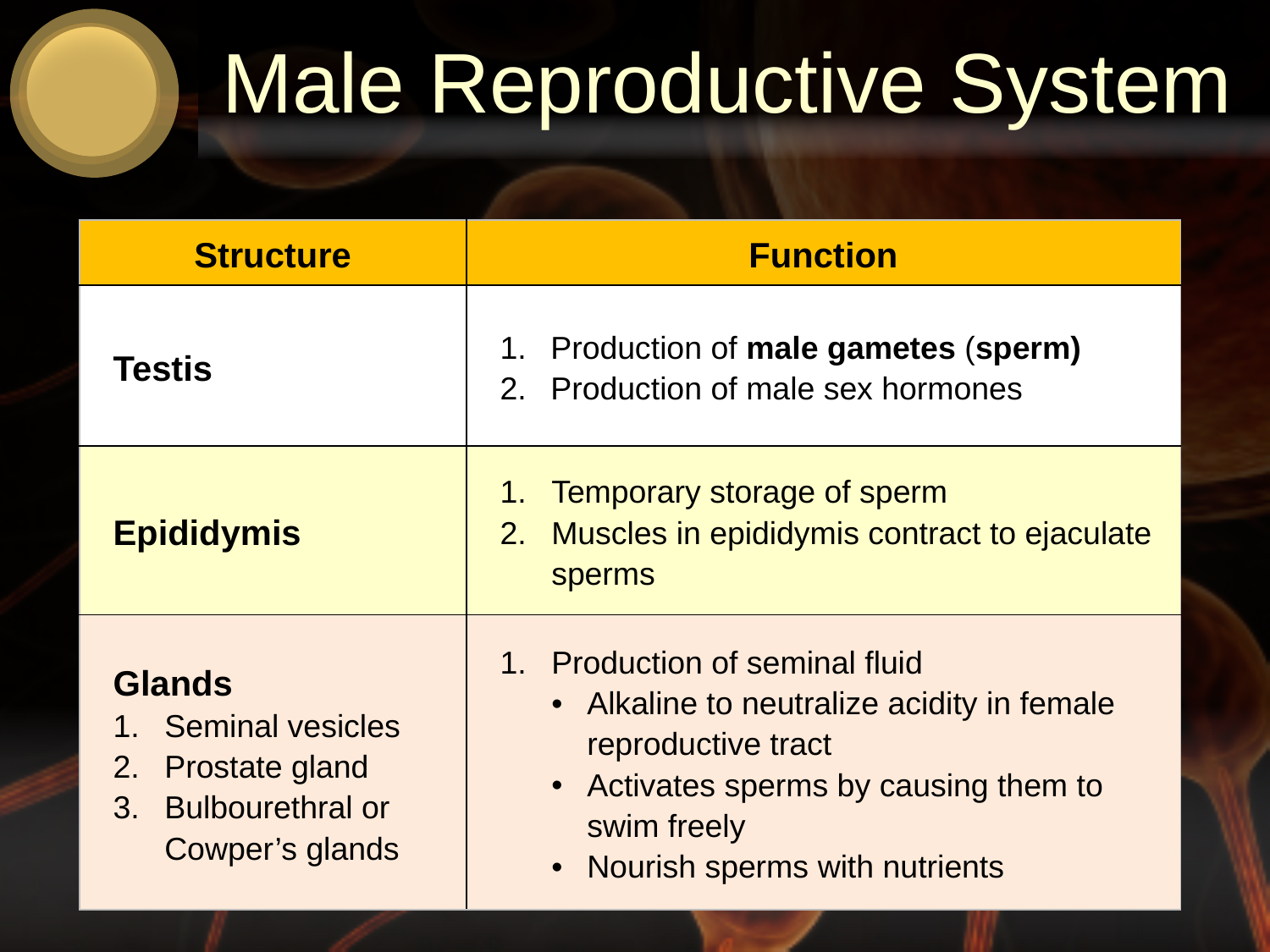

# Male Reproductive System
| Structure | Function |
| --- | --- |
| Testis | Production of male gametes (sperm) Production of male sex hormones |
| Epididymis | Temporary storage of sperm Muscles in epididymis contract to ejaculate sperms |
| Glands Seminal vesicles Prostate gland Bulbourethral or Cowper’s glands | Production of seminal fluid Alkaline to neutralize acidity in female reproductive tract Activates sperms by causing them to swim freely Nourish sperms with nutrients |